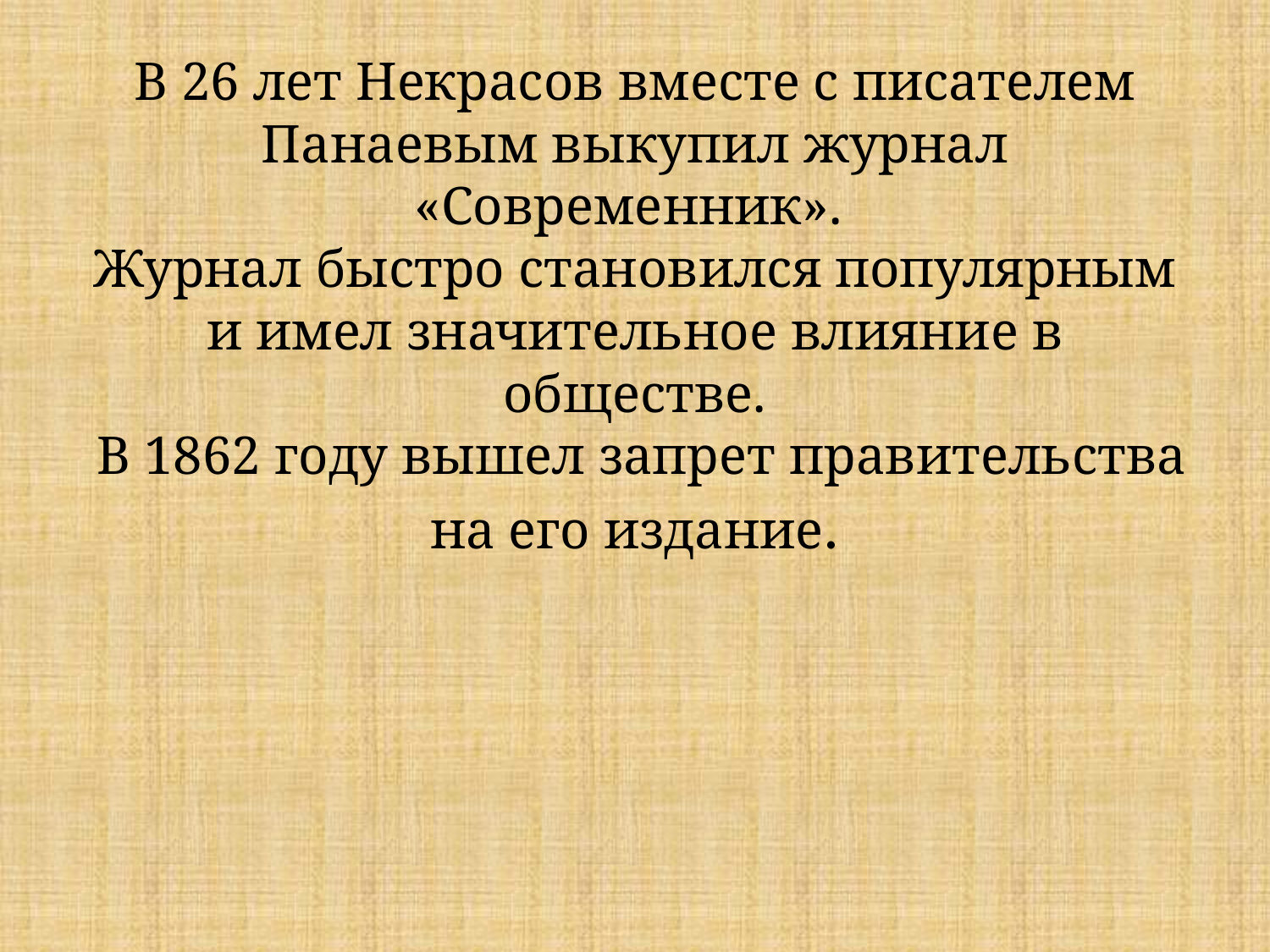

# В 26 лет Некрасов вместе с писателем Панаевым выкупил журнал «Современник». Журнал быстро становился популярным и имел значительное влияние в обществе. В 1862 году вышел запрет правительства на его издание.